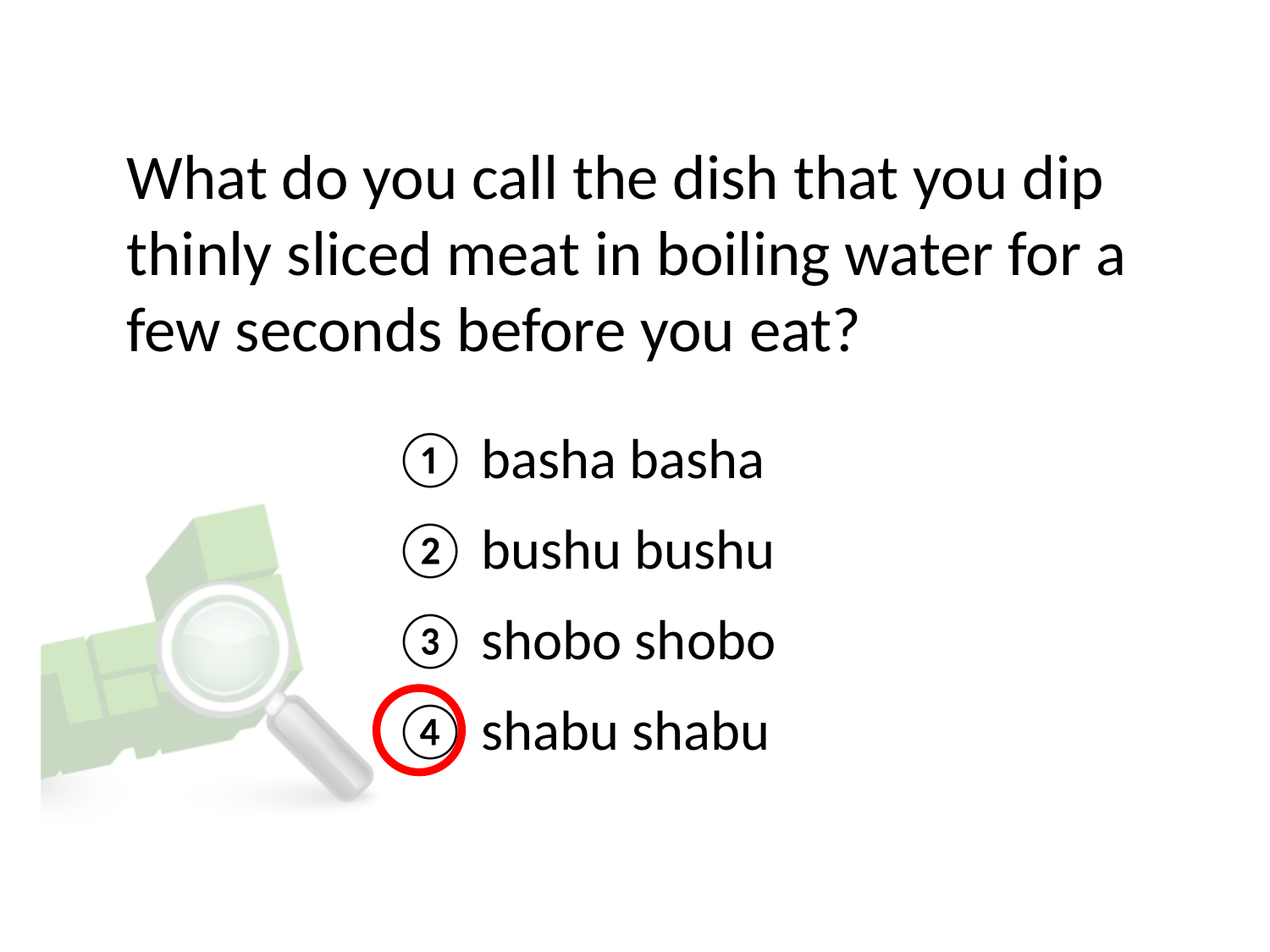

# What do you call the dish that you dip thinly sliced meat in boiling water for a few seconds before you eat?
① basha basha
② bushu bushu
③ shobo shobo
④ shabu shabu